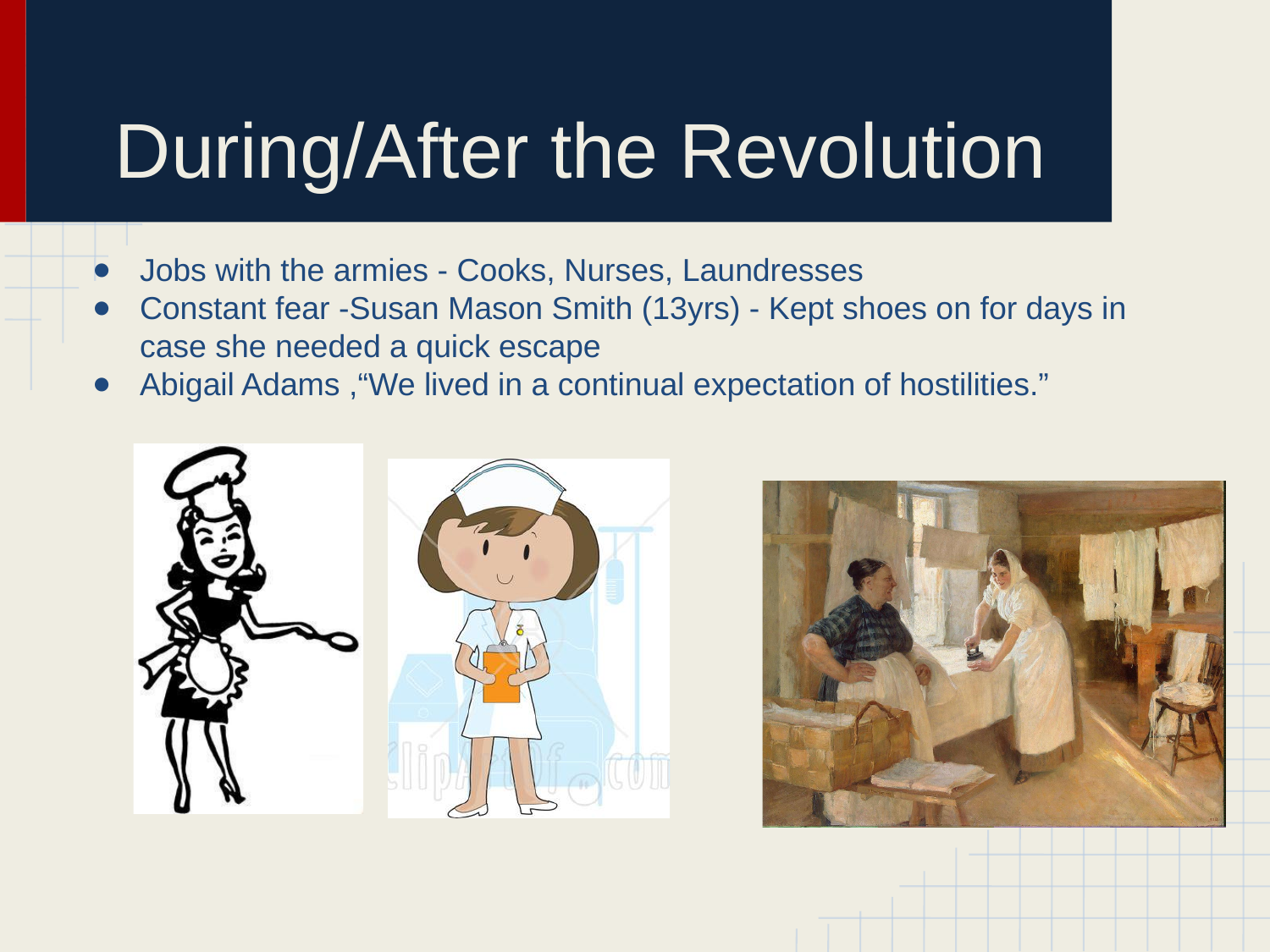

# During/After the Revolution
Jobs with the armies - Cooks, Nurses, Laundresses
Constant fear -Susan Mason Smith (13yrs) - Kept shoes on for days in case she needed a quick escape
Abigail Adams ,“We lived in a continual expectation of hostilities.”